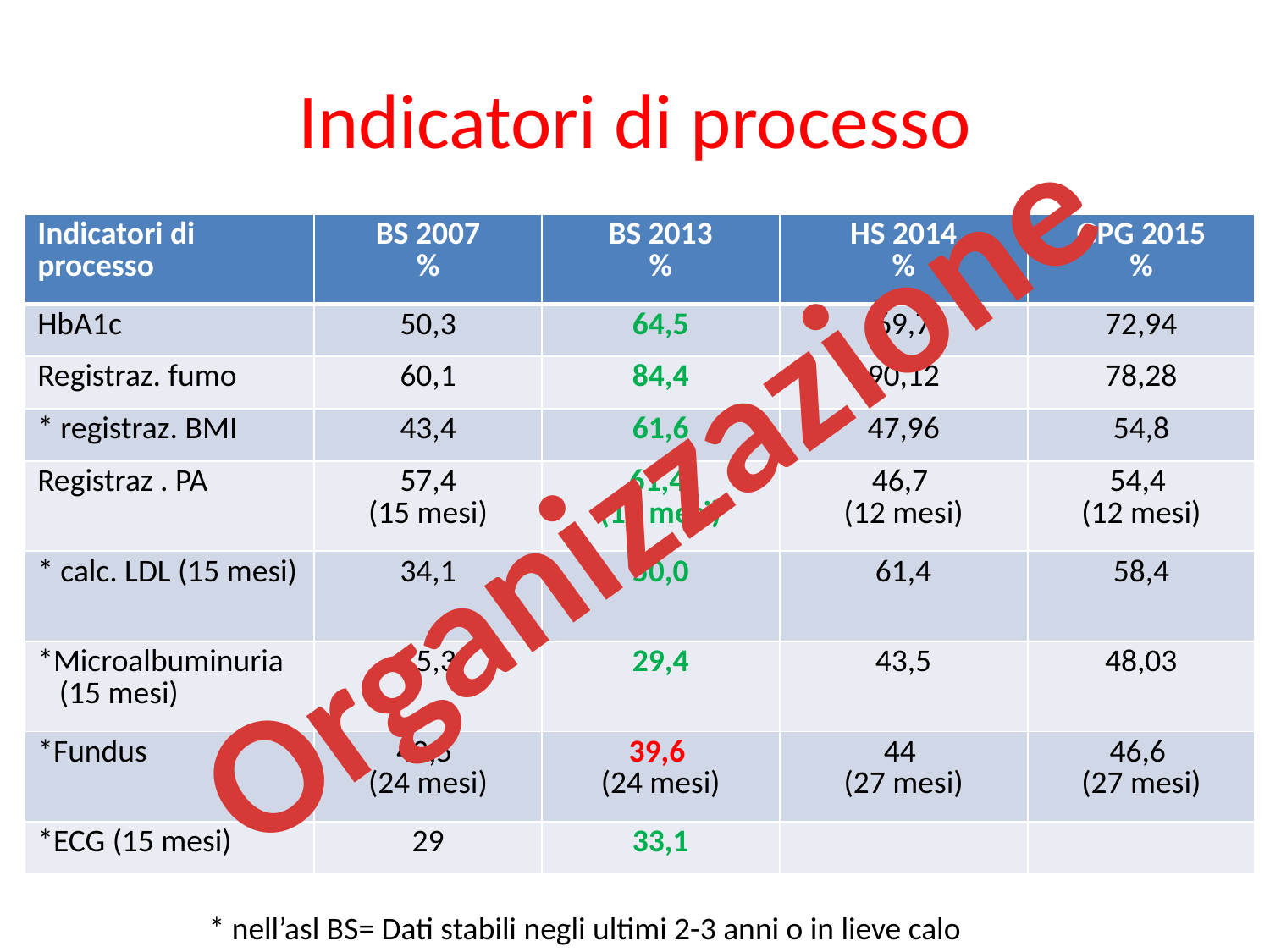

# Indicatori di processo
| Indicatori di processo | BS 2007 % | BS 2013 % | HS 2014 % | GPG 2015 % |
| --- | --- | --- | --- | --- |
| HbA1c | 50,3 | 64,5 | 69,7 | 72,94 |
| Registraz. fumo | 60,1 | 84,4 | 90,12 | 78,28 |
| \* registraz. BMI | 43,4 | 61,6 | 47,96 | 54,8 |
| Registraz . PA | 57,4 (15 mesi) | 61,4 (15 mesi) | 46,7 (12 mesi) | 54,4 (12 mesi) |
| \* calc. LDL (15 mesi) | 34,1 | 50,0 | 61,4 | 58,4 |
| \*Microalbuminuria (15 mesi) | 15,3 | 29,4 | 43,5 | 48,03 |
| \*Fundus | 42,5 (24 mesi) | 39,6 (24 mesi) | 44 (27 mesi) | 46,6 (27 mesi) |
| \*ECG (15 mesi) | 29 | 33,1 |  |  |
Organizzazione
* nell’asl BS= Dati stabili negli ultimi 2-3 anni o in lieve calo